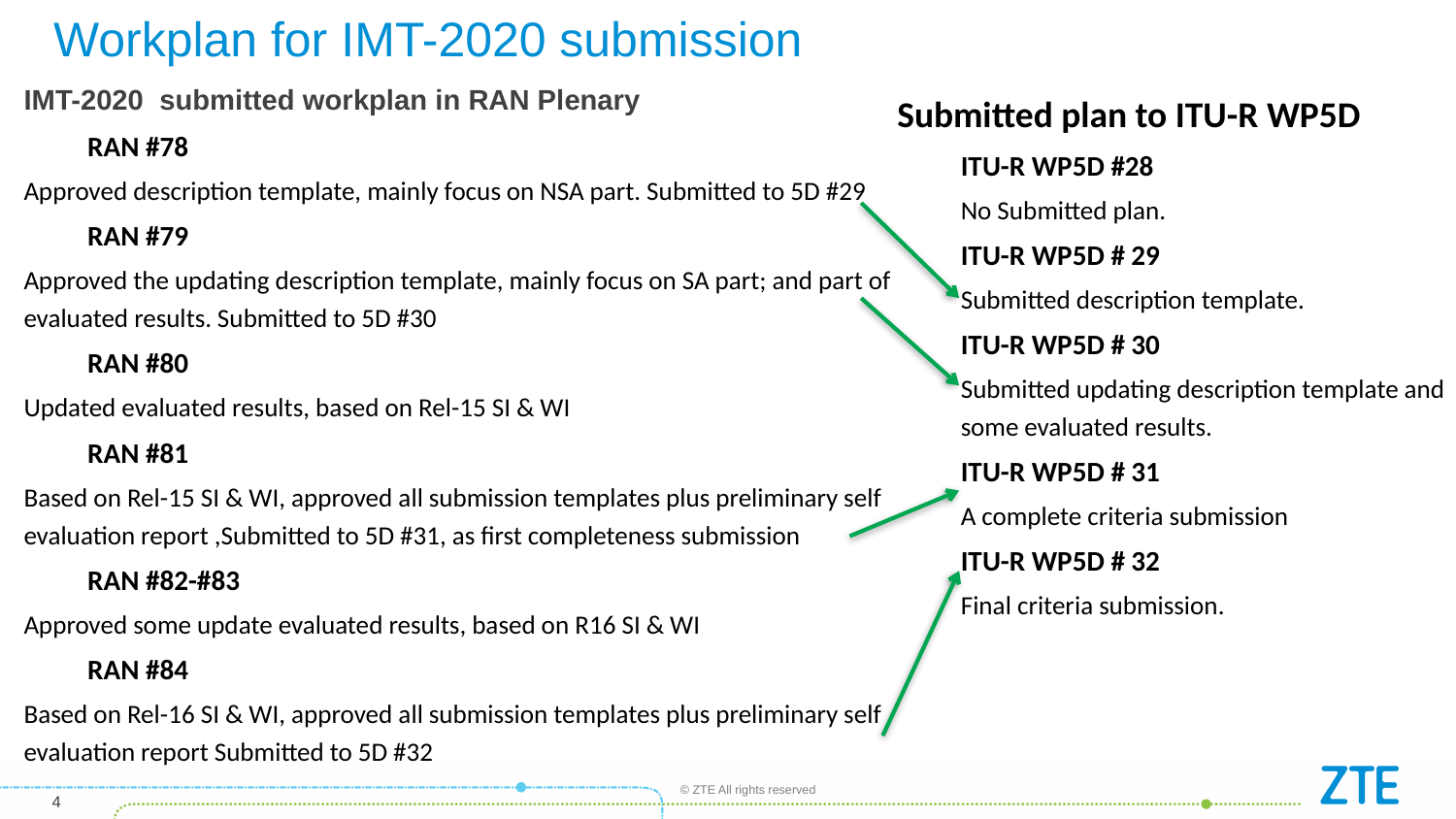

# Workplan for IMT-2020 submission
IMT-2020  submitted workplan in RAN Plenary
RAN #78
Approved description template, mainly focus on NSA part. Submitted to 5D #29
RAN #79
Approved the updating description template, mainly focus on SA part; and part of evaluated results. Submitted to 5D #30
RAN #80
Updated evaluated results, based on Rel-15 SI & WI
RAN #81
Based on Rel-15 SI & WI, approved all submission templates plus preliminary self evaluation report ,Submitted to 5D #31, as first completeness submission
RAN #82-#83
Approved some update evaluated results, based on R16 SI & WI
RAN #84
Based on Rel-16 SI & WI, approved all submission templates plus preliminary self evaluation report Submitted to 5D #32

Submitted plan to ITU-R WP5D
ITU-R WP5D #28
No Submitted plan.
ITU-R WP5D # 29
Submitted description template.
ITU-R WP5D # 30
Submitted updating description template and some evaluated results.
ITU-R WP5D # 31
A complete criteria submission
ITU-R WP5D # 32
Final criteria submission.